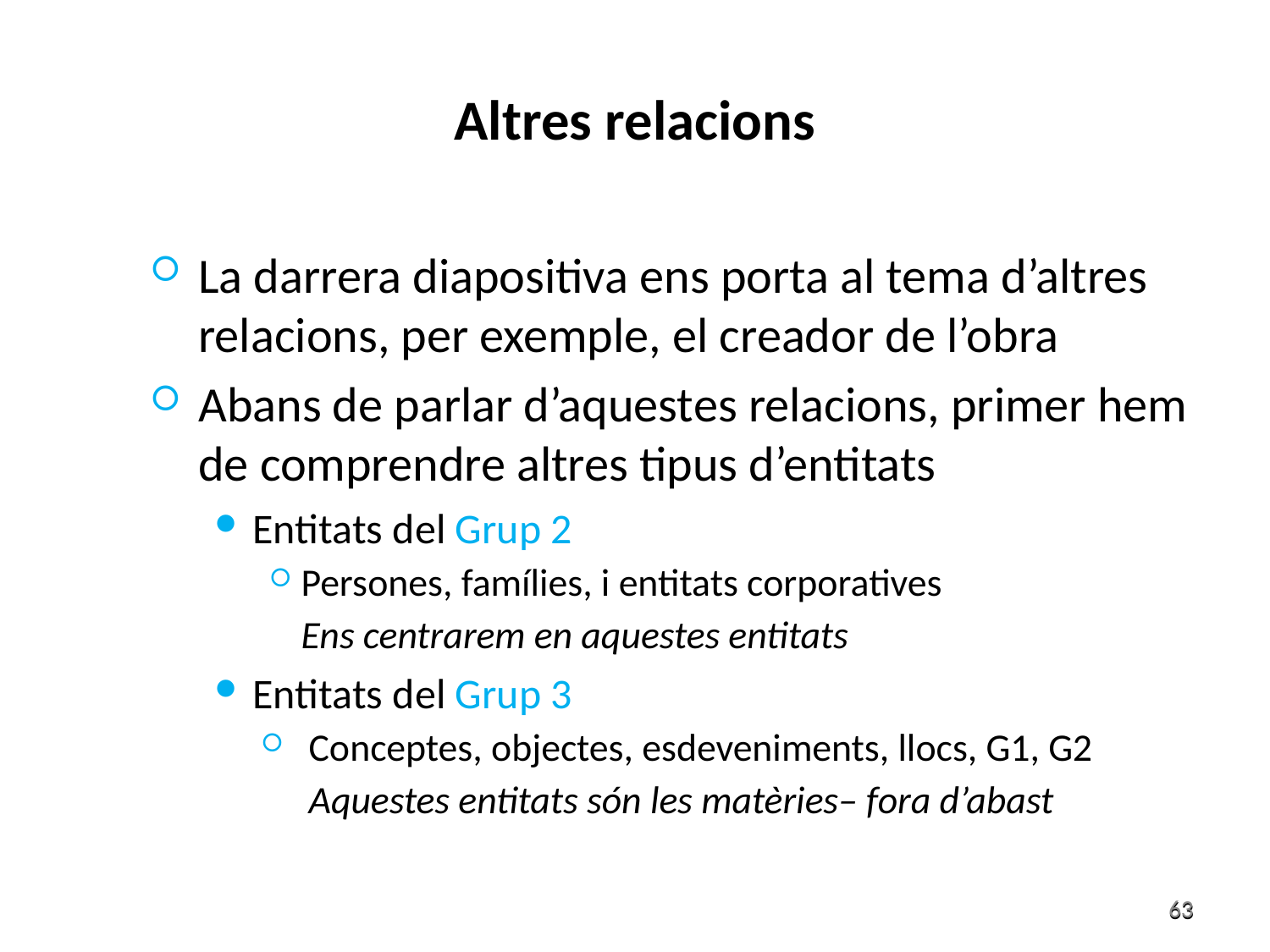

Altres relacions
La darrera diapositiva ens porta al tema d’altres relacions, per exemple, el creador de l’obra
Abans de parlar d’aquestes relacions, primer hem de comprendre altres tipus d’entitats
Entitats del Grup 2
Persones, famílies, i entitats corporatives
	Ens centrarem en aquestes entitats
Entitats del Grup 3
Conceptes, objectes, esdeveniments, llocs, G1, G2
	Aquestes entitats són les matèries– fora d’abast
63
63